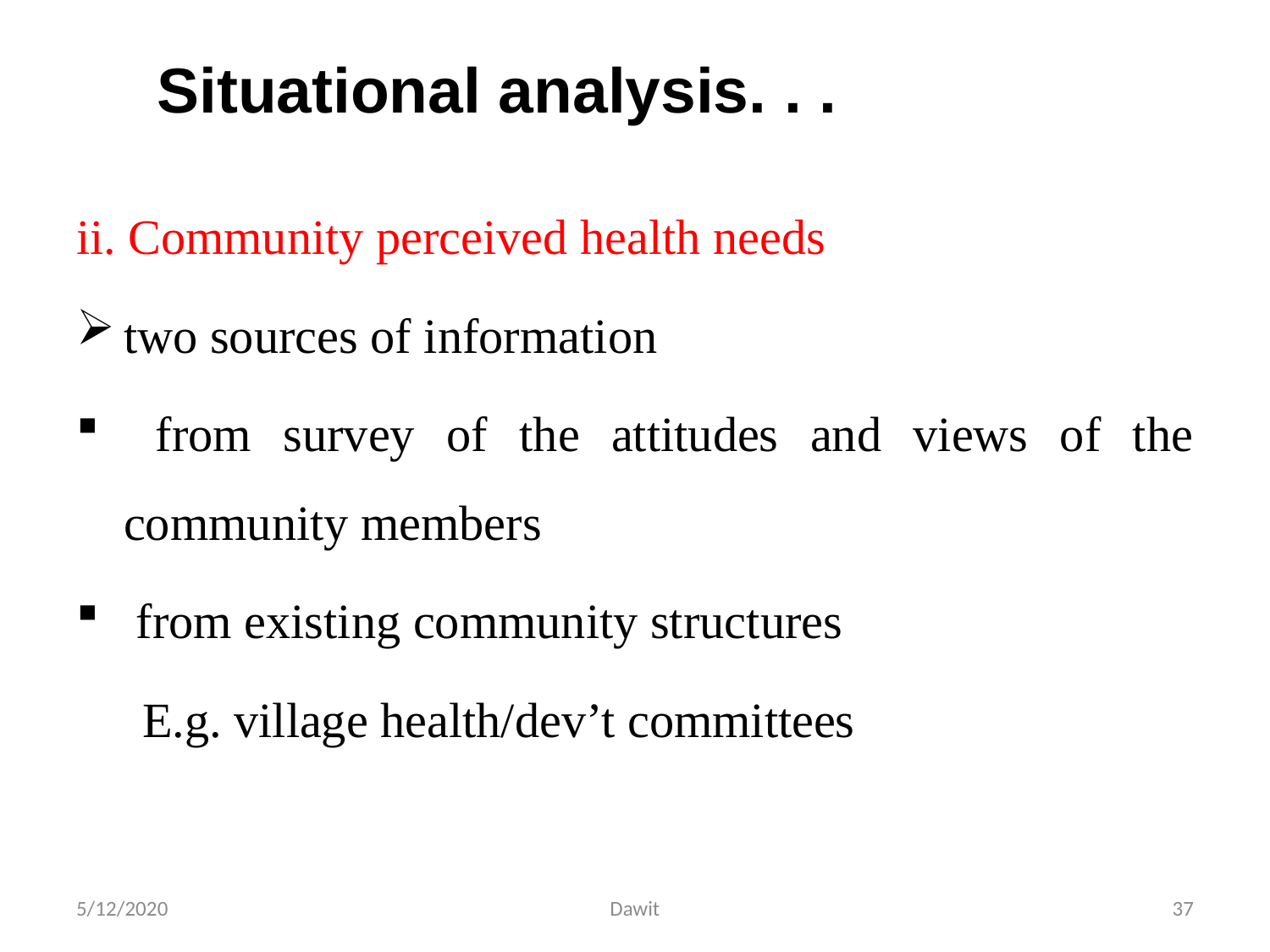

# Situational analysis. . .
ii. Community perceived health needs
two sources of information
 from survey of the attitudes and views of the community members
 from existing community structures
 E.g. village health/dev’t committees
5/12/2020
Dawit
37